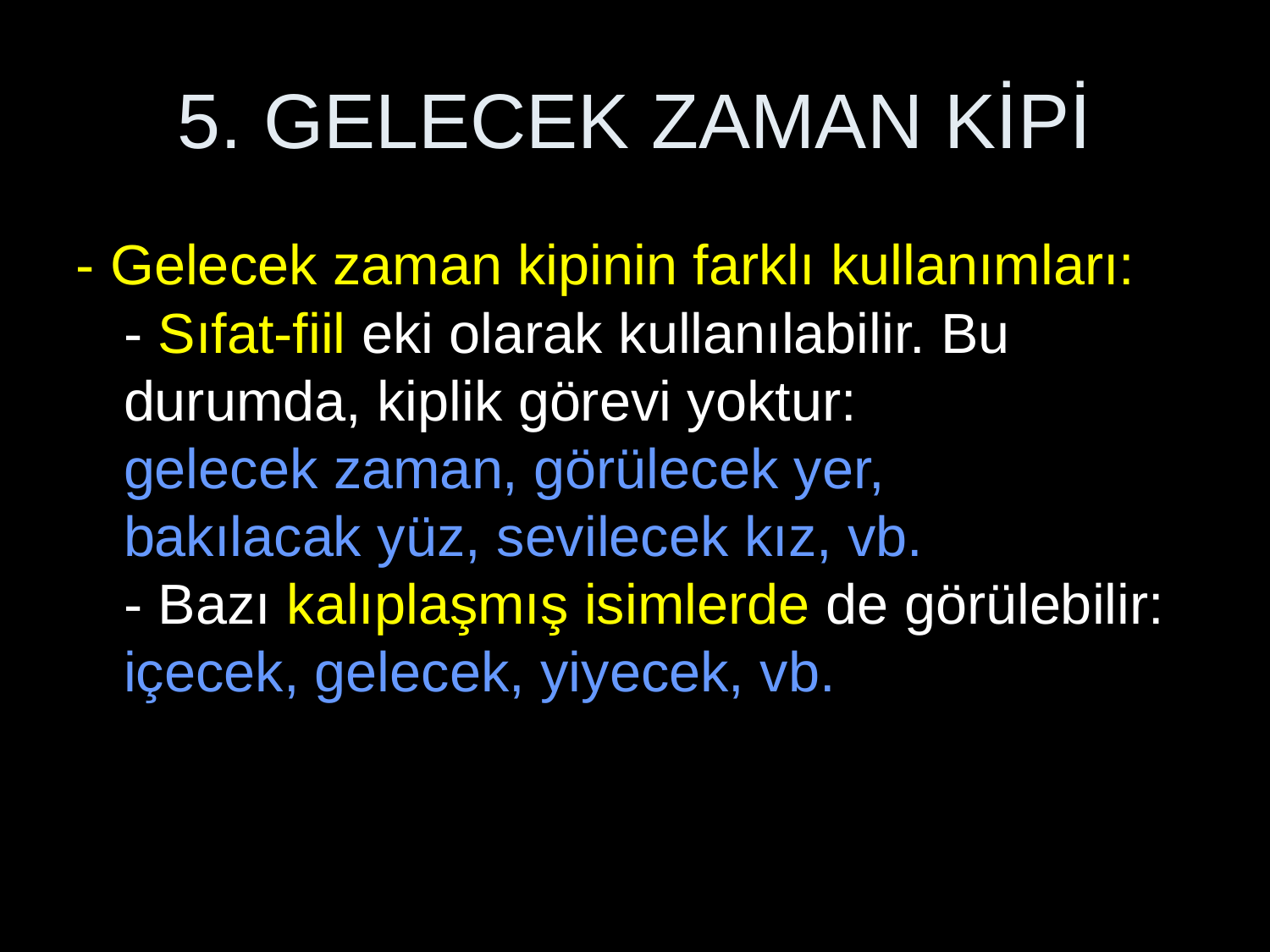

# 5. GELECEK ZAMAN KİPİ
- Gelecek zaman kipinin farklı kullanımları:
- Sıfat-fiil eki olarak kullanılabilir. Bu durumda, kiplik görevi yoktur:
gelecek zaman, görülecek yer,
bakılacak yüz, sevilecek kız, vb.
- Bazı kalıplaşmış isimlerde de görülebilir:
içecek, gelecek, yiyecek, vb.